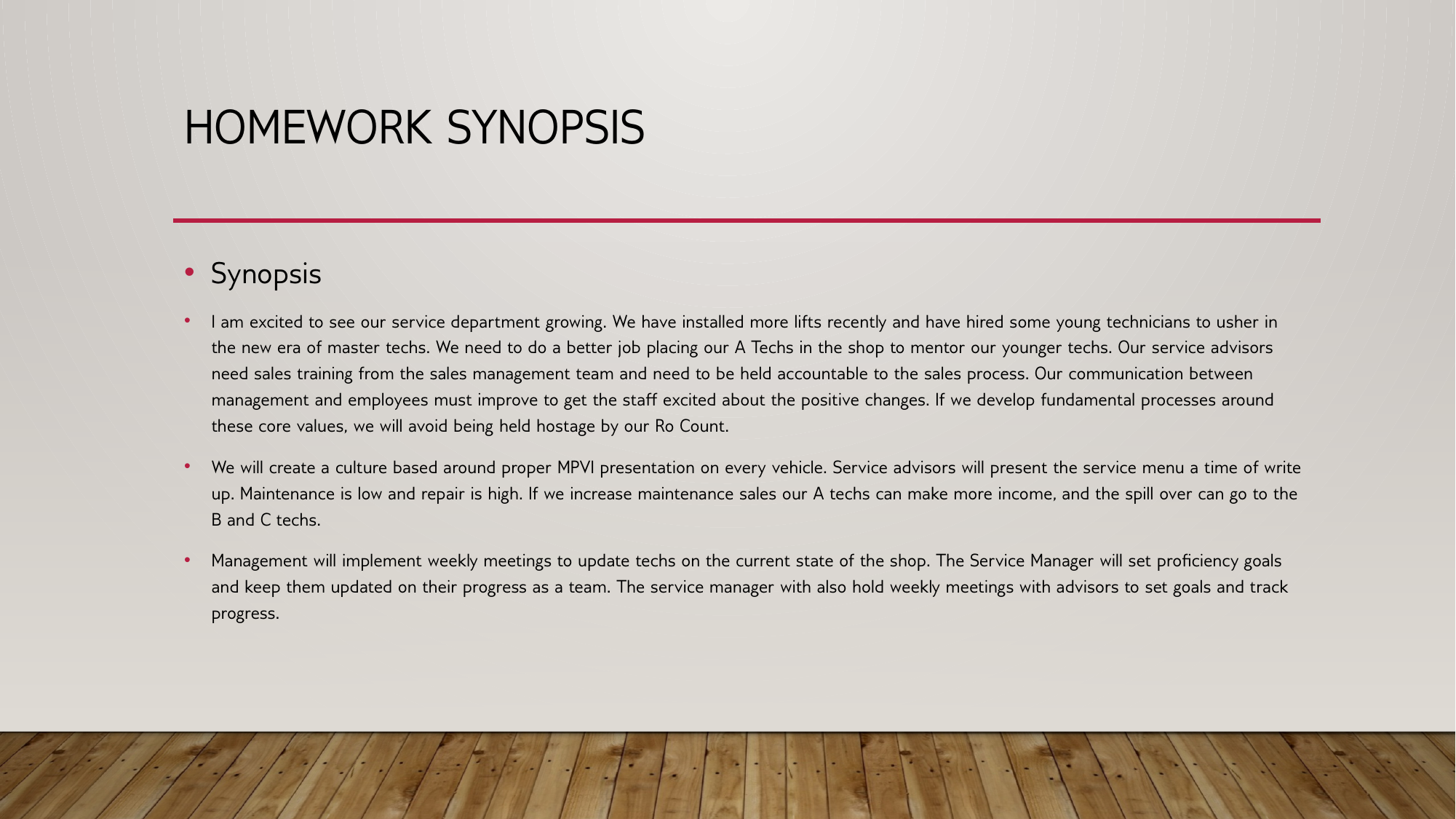

# Homework Synopsis
Synopsis
I am excited to see our service department growing. We have installed more lifts recently and have hired some young technicians to usher in the new era of master techs. We need to do a better job placing our A Techs in the shop to mentor our younger techs. Our service advisors need sales training from the sales management team and need to be held accountable to the sales process. Our communication between management and employees must improve to get the staff excited about the positive changes. If we develop fundamental processes around these core values, we will avoid being held hostage by our Ro Count.
We will create a culture based around proper MPVI presentation on every vehicle. Service advisors will present the service menu a time of write up. Maintenance is low and repair is high. If we increase maintenance sales our A techs can make more income, and the spill over can go to the B and C techs.
Management will implement weekly meetings to update techs on the current state of the shop. The Service Manager will set proficiency goals and keep them updated on their progress as a team. The service manager with also hold weekly meetings with advisors to set goals and track progress.